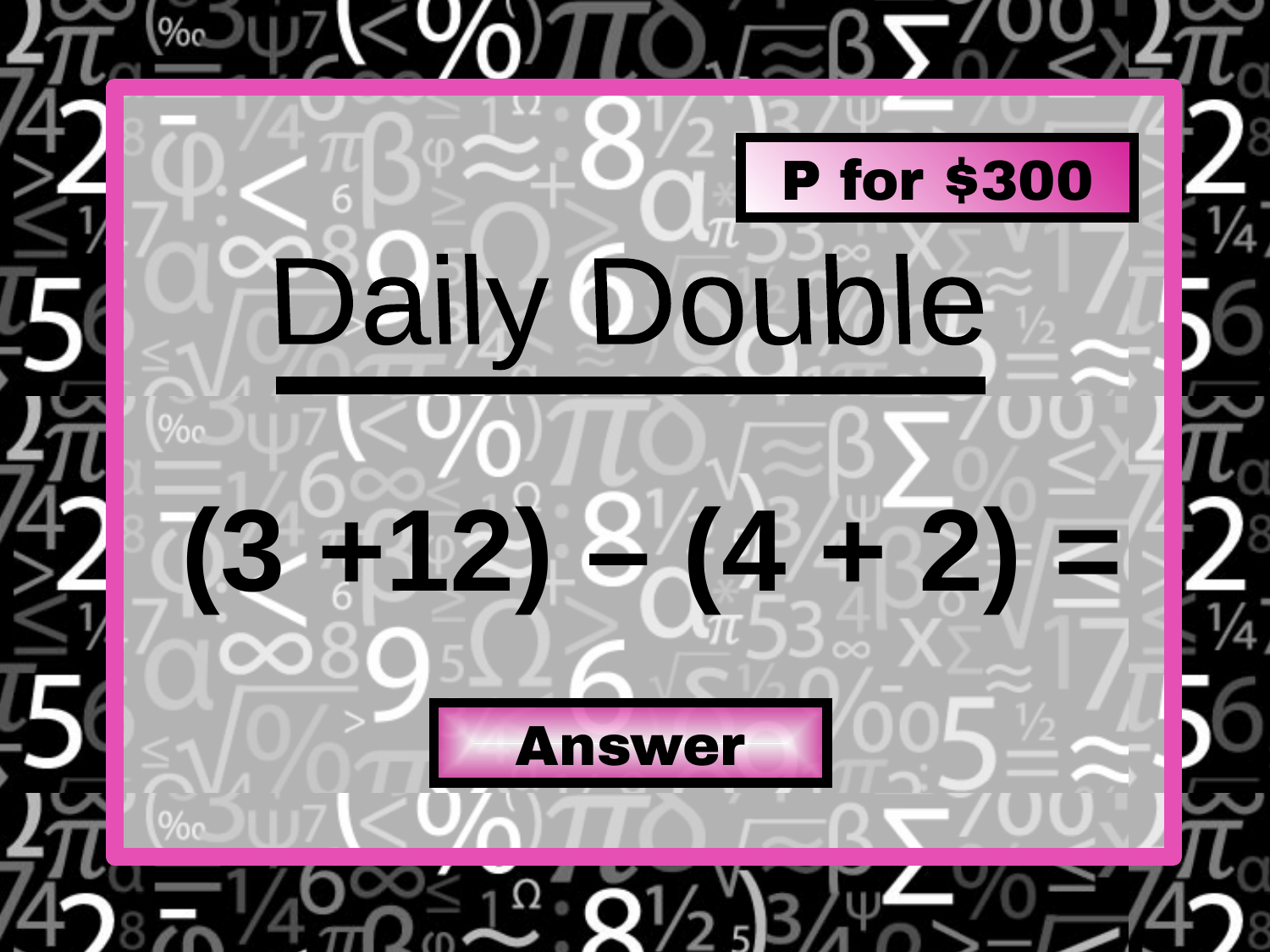

P for $300
Daily Double
(3 +12) – (4 + 2) =
Answer